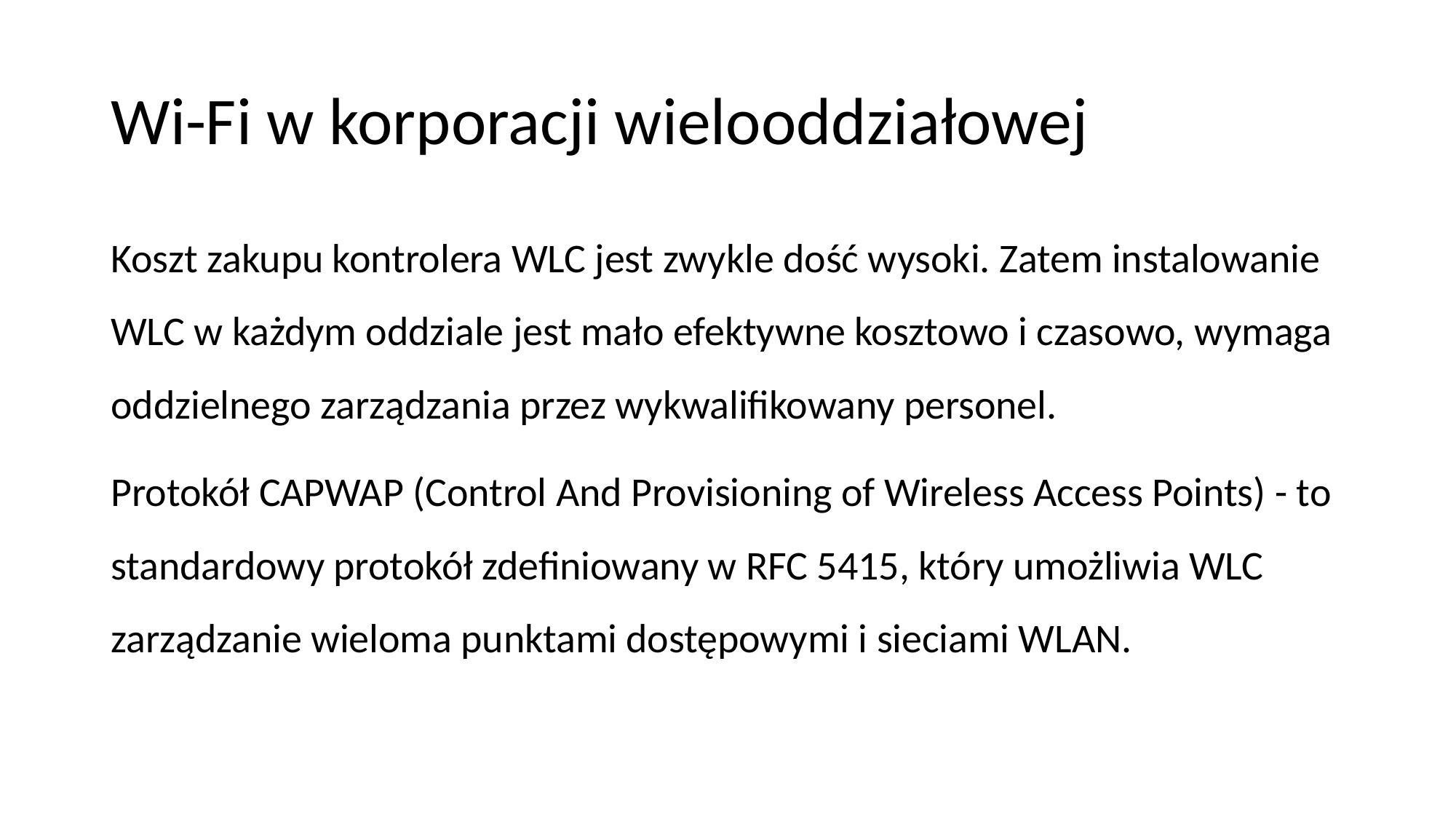

# Wi-Fi w korporacji wielooddziałowej
Koszt zakupu kontrolera WLC jest zwykle dość wysoki. Zatem instalowanie WLC w każdym oddziale jest mało efektywne kosztowo i czasowo, wymaga oddzielnego zarządzania przez wykwalifikowany personel.
Protokół CAPWAP (Control And Provisioning of Wireless Access Points) - to standardowy protokół zdefiniowany w RFC 5415, który umożliwia WLC zarządzanie wieloma punktami dostępowymi i sieciami WLAN.